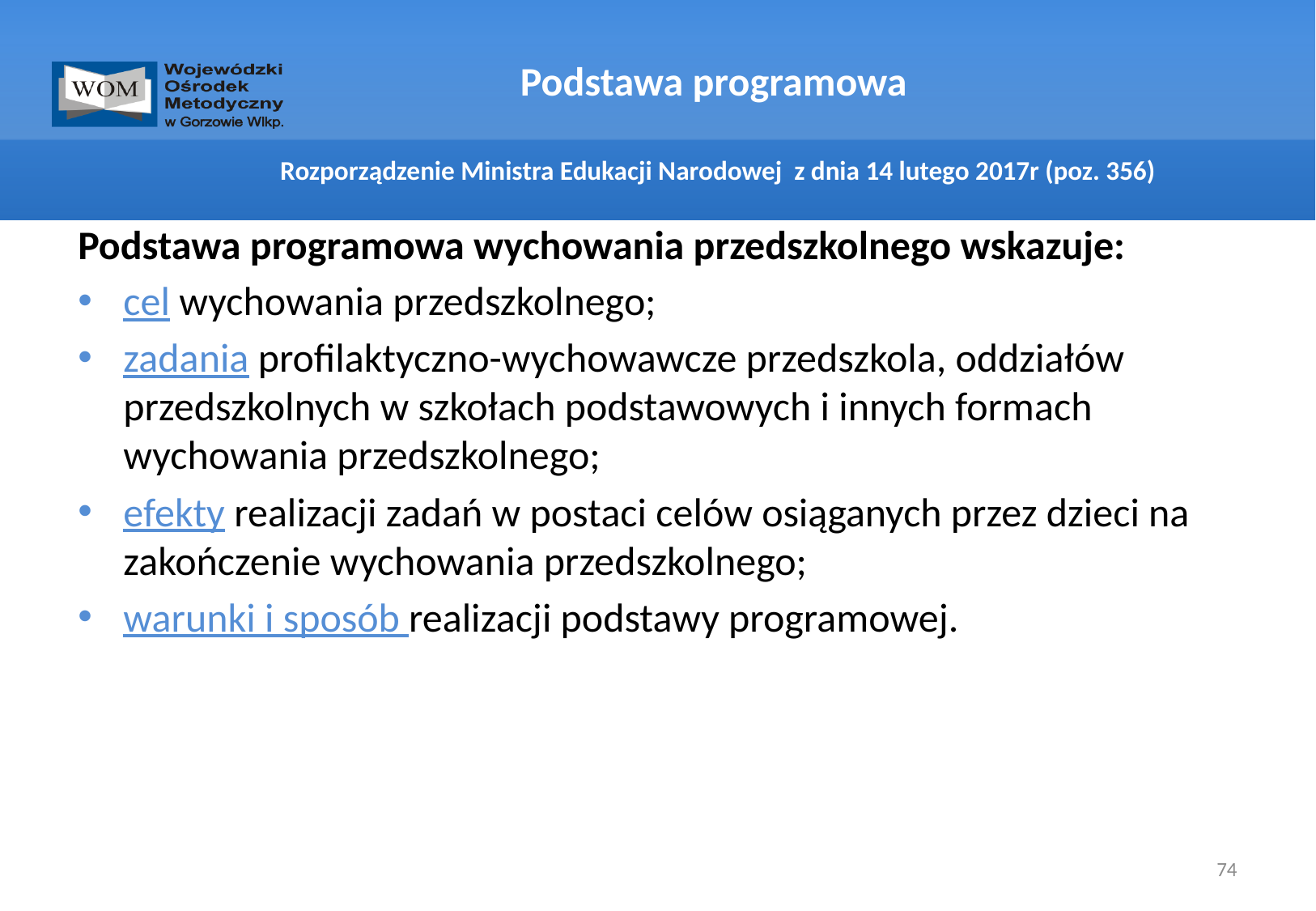

# Podstawa programowa Rozporządzenie Ministra Edukacji Narodowej  z dnia 14 lutego 2017r (poz. 356)
Podstawa programowa wychowania przedszkolnego wskazuje:
cel wychowania przedszkolnego;
zadania profilaktyczno-wychowawcze przedszkola, oddziałów przedszkolnych w szkołach podstawowych i innych formach wychowania przedszkolnego;
efekty realizacji zadań w postaci celów osiąganych przez dzieci na zakończenie wychowania przedszkolnego;
warunki i sposób realizacji podstawy programowej.

74